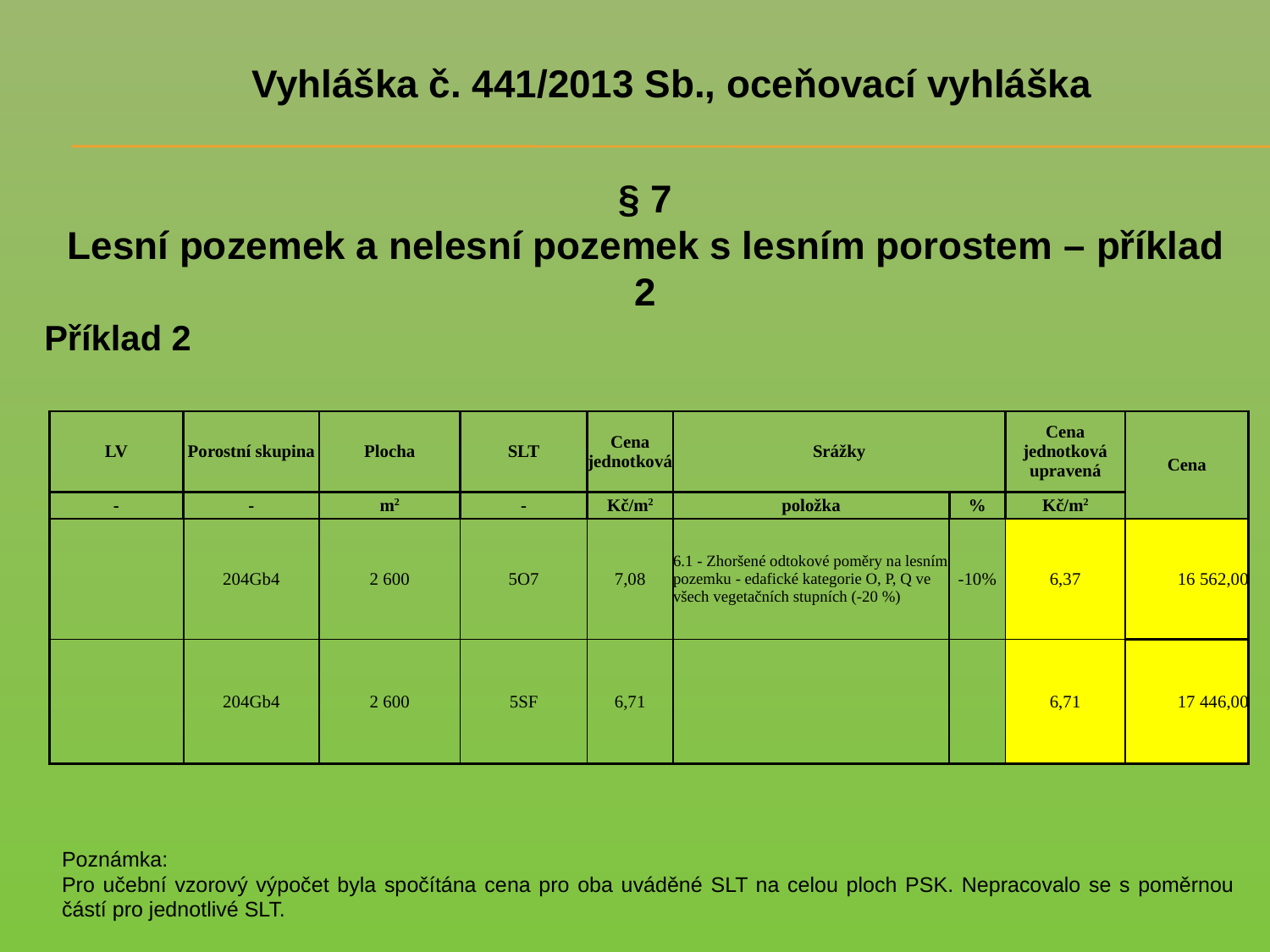

# Vyhláška č. 441/2013 Sb., oceňovací vyhláška
§ 7
Lesní pozemek a nelesní pozemek s lesním porostem – příklad 2
Příklad 2
| LV | Porostní skupina | Plocha | SLT | Cena jednotková | Srážky |  | Cena jednotková upravená | Cena |
| --- | --- | --- | --- | --- | --- | --- | --- | --- |
| - | - | m2 | - | Kč/m2 | položka | % | Kč/m2 |  |
|  | 204Gb4 | 2 600 | 5O7 | 7,08 | 6.1 - Zhoršené odtokové poměry na lesním pozemku - edafické kategorie O, P, Q ve všech vegetačních stupních (-20 %) | -10% | 6,37 | 16 562,00 |
|  | 204Gb4 | 2 600 | 5SF | 6,71 |  |  | 6,71 | 17 446,00 |
Poznámka:
Pro učební vzorový výpočet byla spočítána cena pro oba uváděné SLT na celou ploch PSK. Nepracovalo se s poměrnou částí pro jednotlivé SLT.